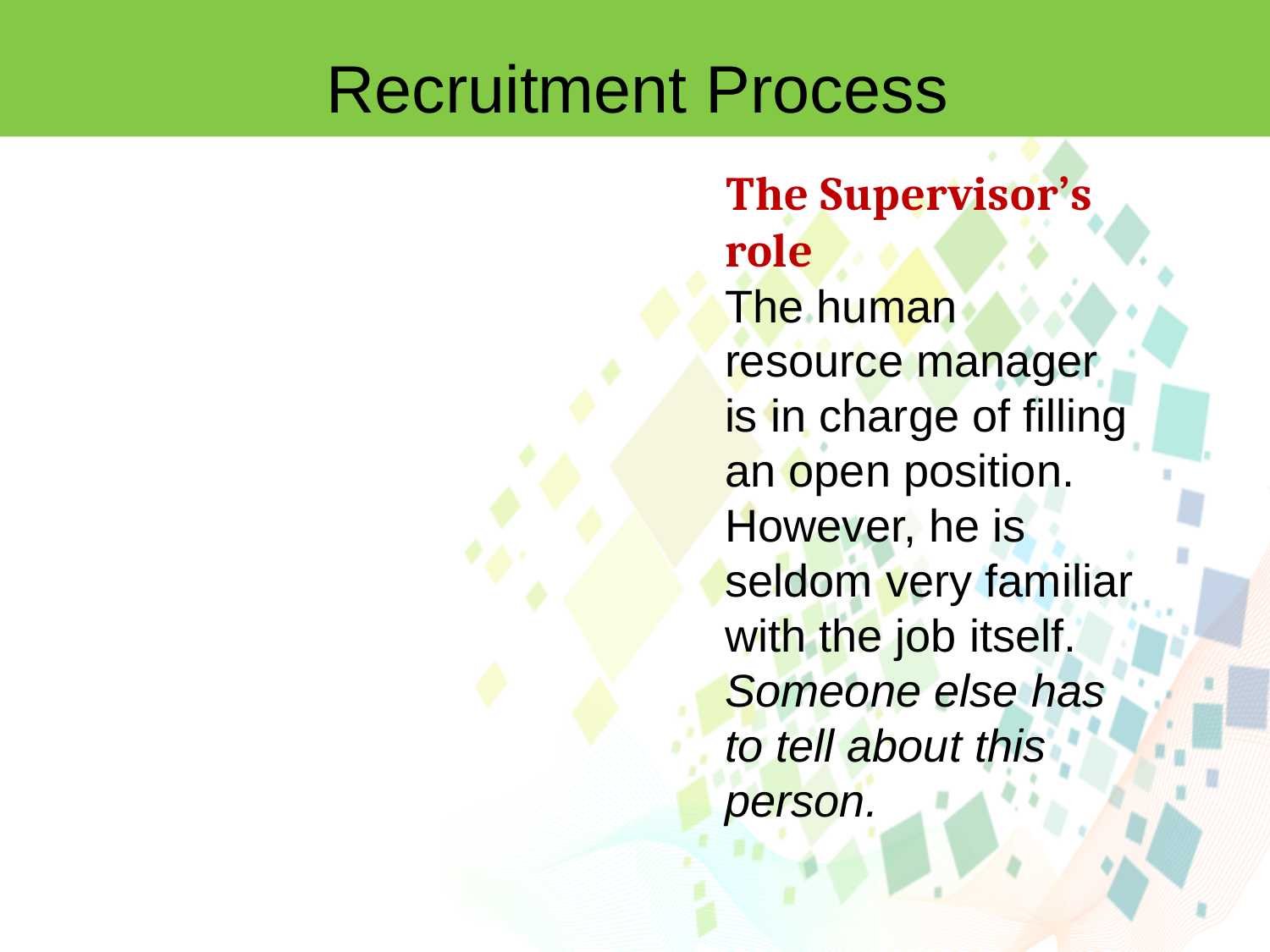

Recruitment Process
The Supervisor’s role
The human resource manager is in charge of filling an open position. However, he is seldom very familiar with the job itself. Someone else has to tell about this person.